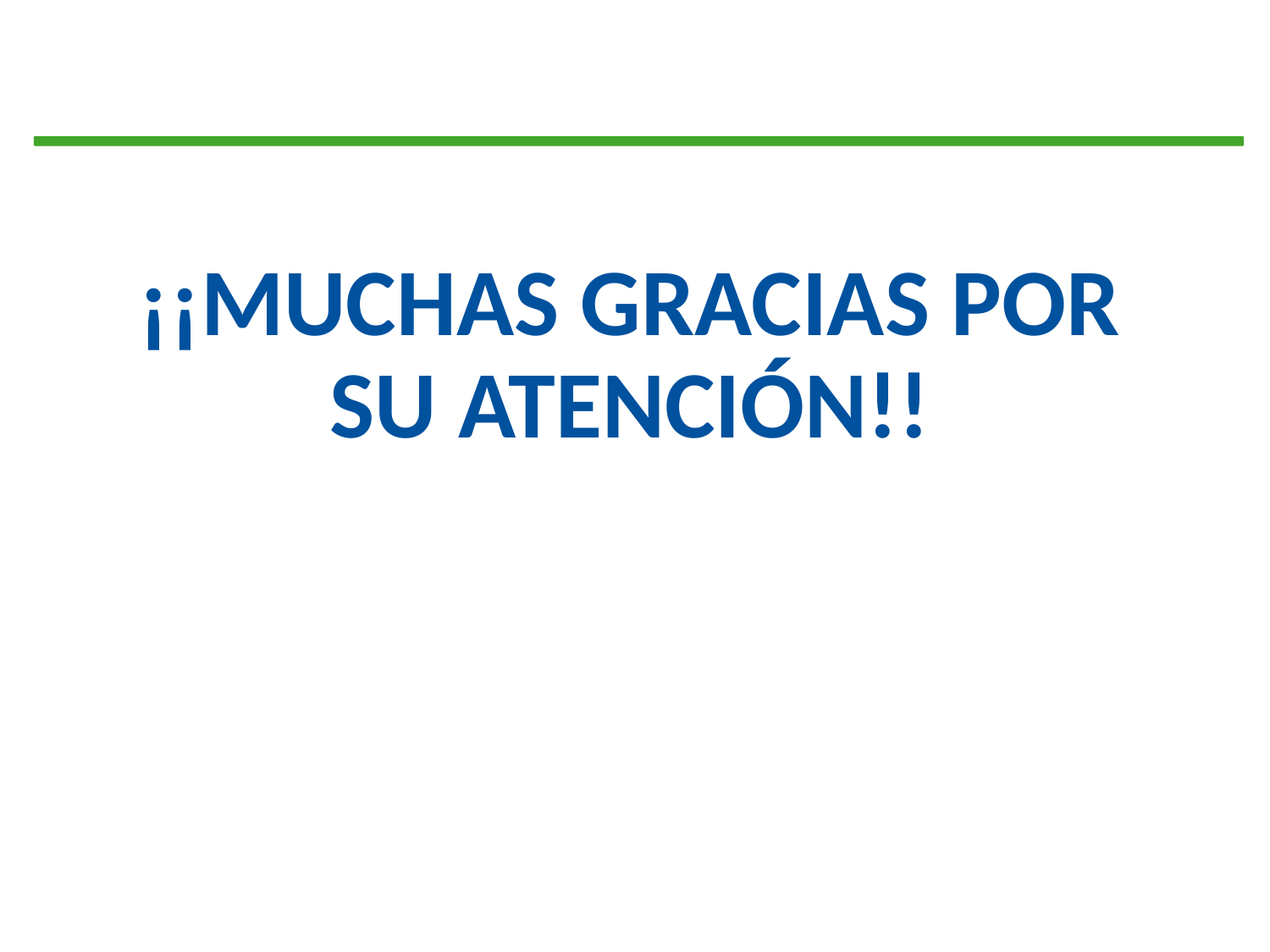

ÍNDICE
# ¡¡MUCHAS GRACIAS POR SU ATENCIÓN!!